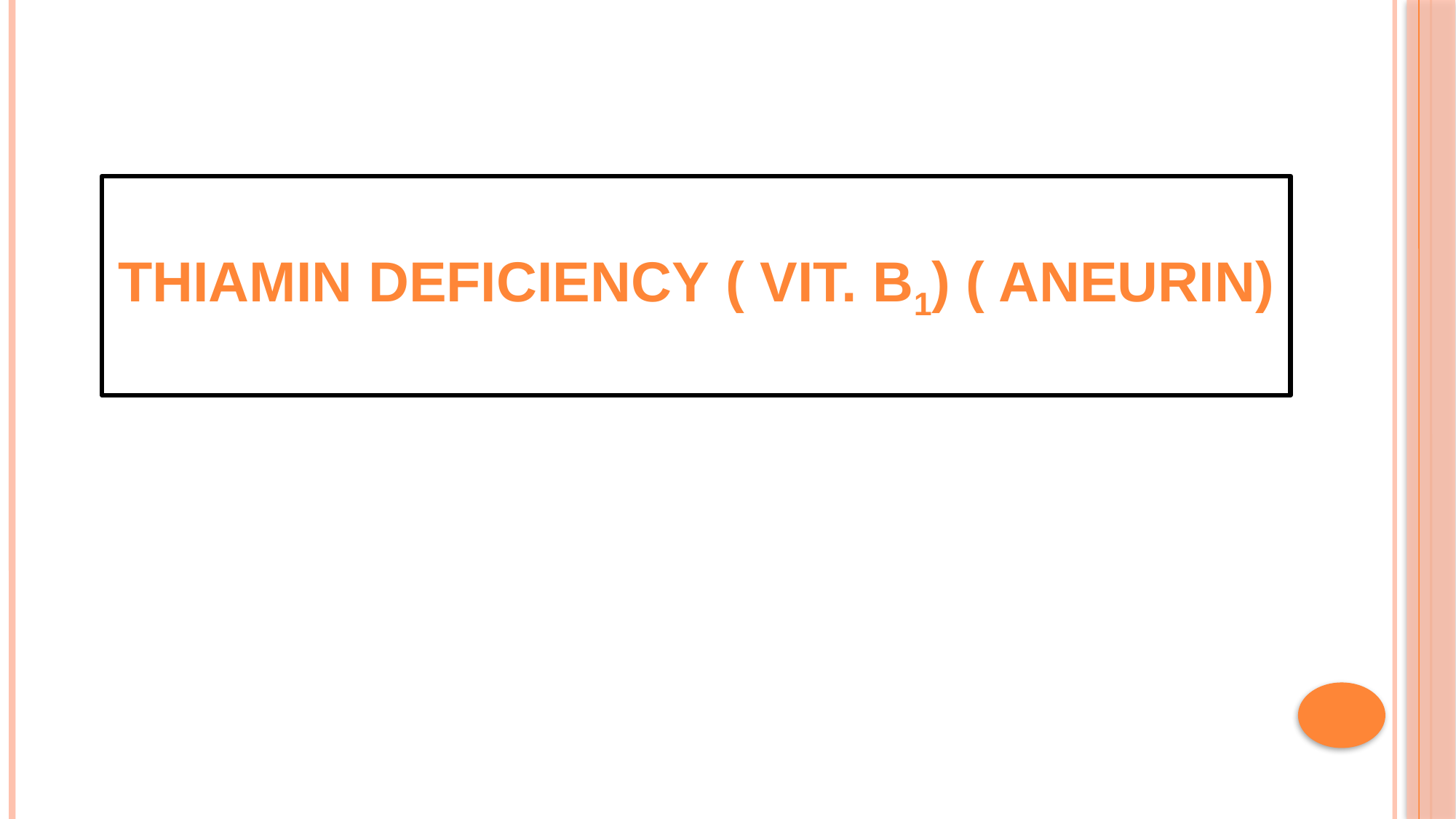

# Thiamin Deficiency ( Vit. B1) ( Aneurin)